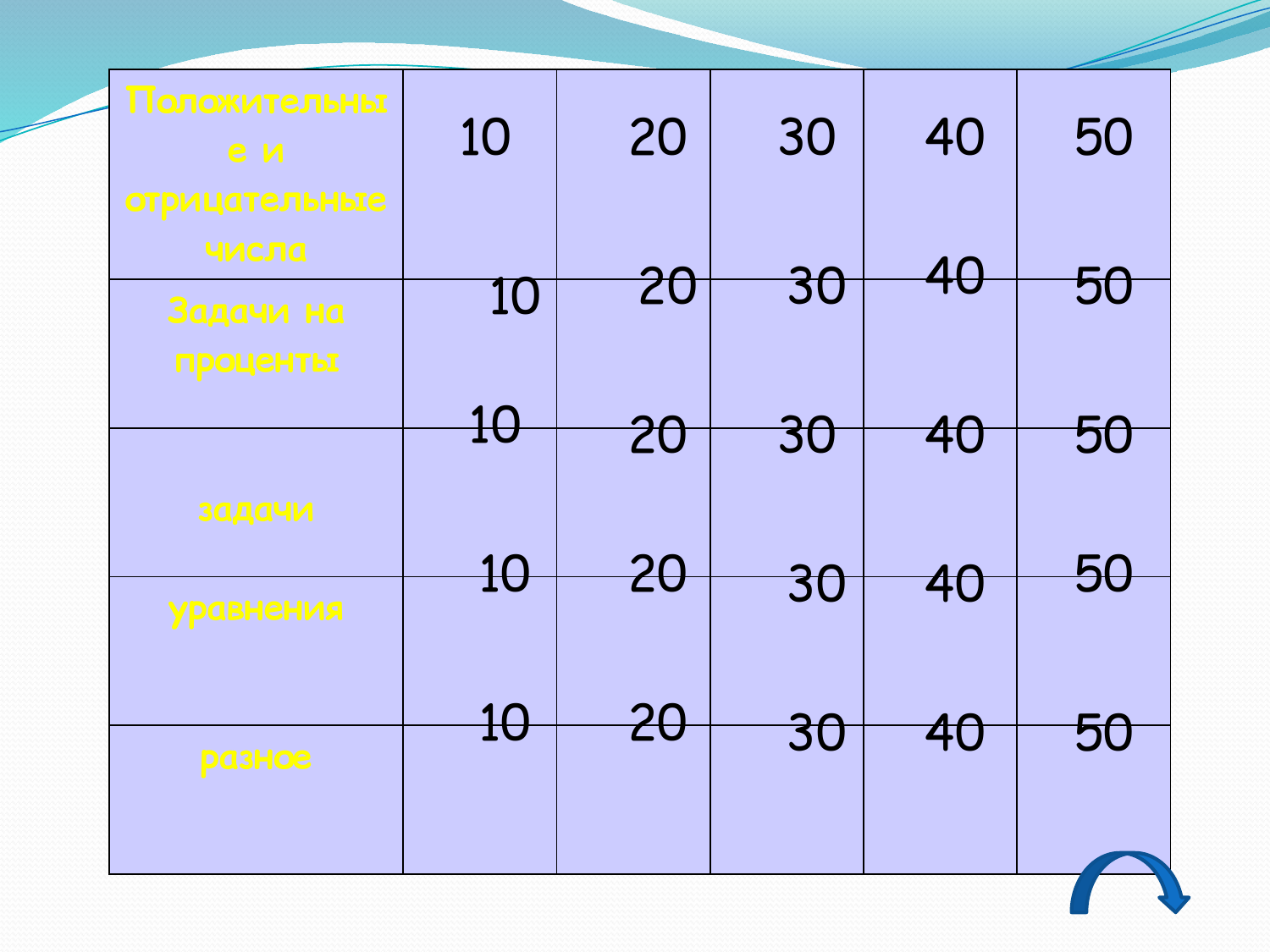

| Положительные и отрицательные числа |  |  |  |  |  |
| --- | --- | --- | --- | --- | --- |
| Задачи на проценты |  |  |  |  |  |
| задачи |  |  |  |  |  |
| уравнения |  |  |  |  |  |
| разное |  |  |  |  |  |
10
20
30
40
50
40
20
30
50
10
10
20
30
40
50
10
20
50
30
40
10
20
30
40
50